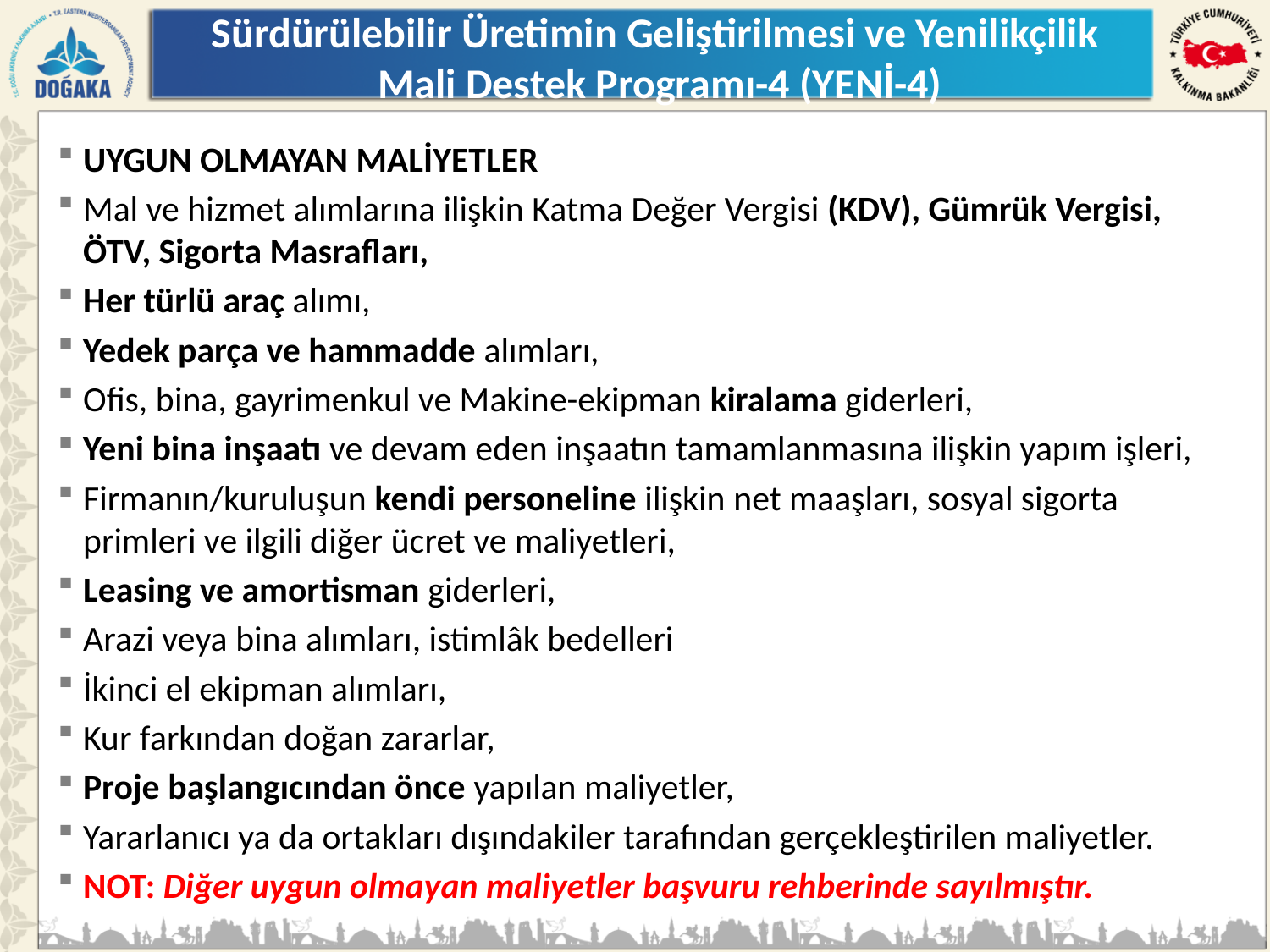

Sürdürülebilir Üretimin Geliştirilmesi ve Yenilikçilik
Mali Destek Programı-4 (YENİ-4)
UYGUN OLMAYAN MALİYETLER
Mal ve hizmet alımlarına ilişkin Katma Değer Vergisi (KDV), Gümrük Vergisi, ÖTV, Sigorta Masrafları,
Her türlü araç alımı,
Yedek parça ve hammadde alımları,
Ofis, bina, gayrimenkul ve Makine-ekipman kiralama giderleri,
Yeni bina inşaatı ve devam eden inşaatın tamamlanmasına ilişkin yapım işleri,
Firmanın/kuruluşun kendi personeline ilişkin net maaşları, sosyal sigorta primleri ve ilgili diğer ücret ve maliyetleri,
Leasing ve amortisman giderleri,
Arazi veya bina alımları, istimlâk bedelleri
İkinci el ekipman alımları,
Kur farkından doğan zararlar,
Proje başlangıcından önce yapılan maliyetler,
Yararlanıcı ya da ortakları dışındakiler tarafından gerçekleştirilen maliyetler.
NOT: Diğer uygun olmayan maliyetler başvuru rehberinde sayılmıştır.